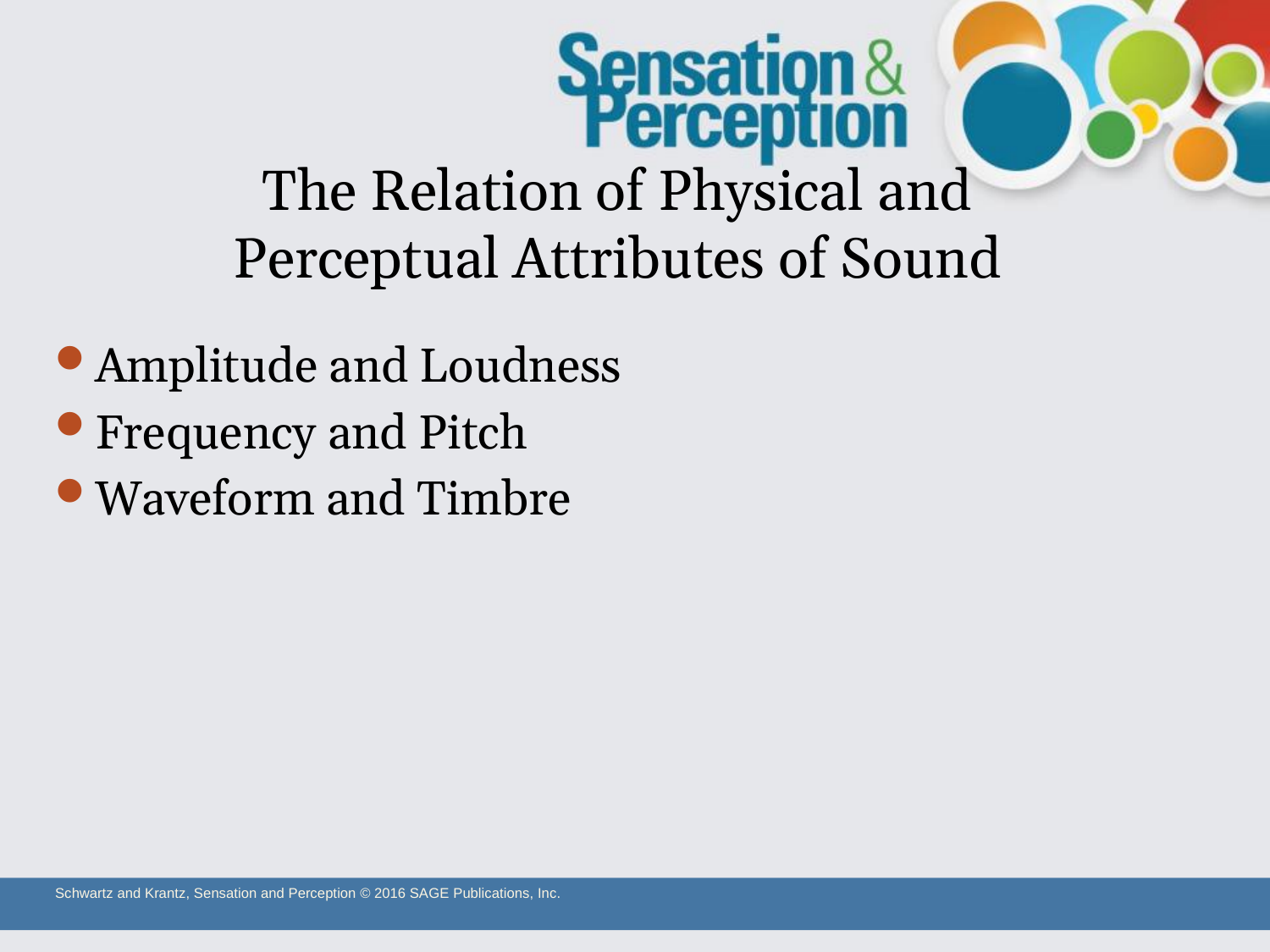

# The Relation of Physical and Perceptual Attributes of Sound
Amplitude and Loudness
Frequency and Pitch
Waveform and Timbre

Schwartz and Krantz, Sensation and Perception © 2016 SAGE Publications, Inc.